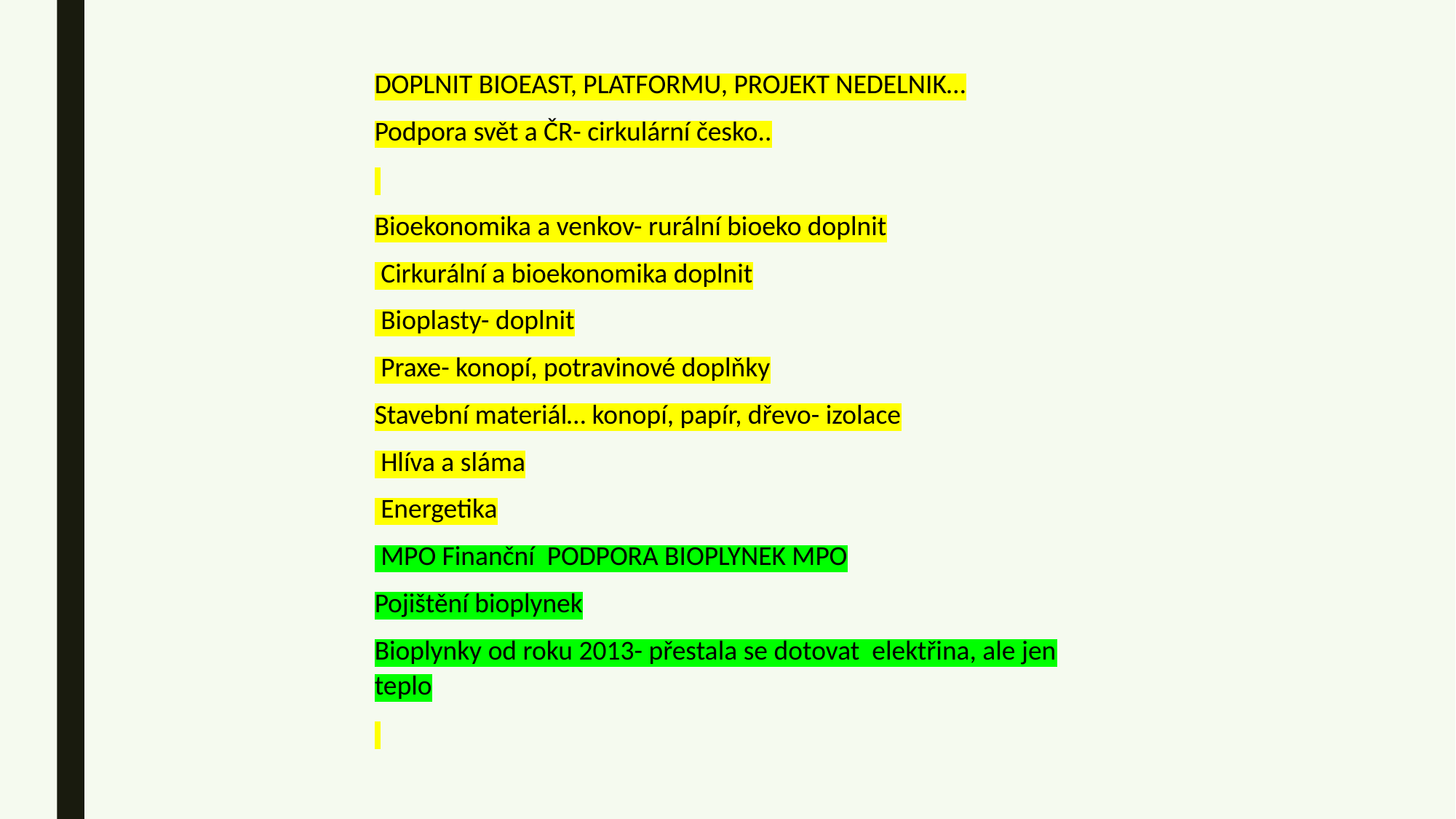

DOPLNIT BIOEAST, PLATFORMU, PROJEKT NEDELNIK…
Podpora svět a ČR- cirkulární česko..

Bioekonomika a venkov- rurální bioeko doplnit
 Cirkurální a bioekonomika doplnit
 Bioplasty- doplnit
 Praxe- konopí, potravinové doplňky
Stavební materiál… konopí, papír, dřevo- izolace
 Hlíva a sláma
 Energetika
 MPO Finanční  PODPORA BIOPLYNEK MPO
Pojištění bioplynek
Bioplynky od roku 2013- přestala se dotovat  elektřina, ale jen teplo